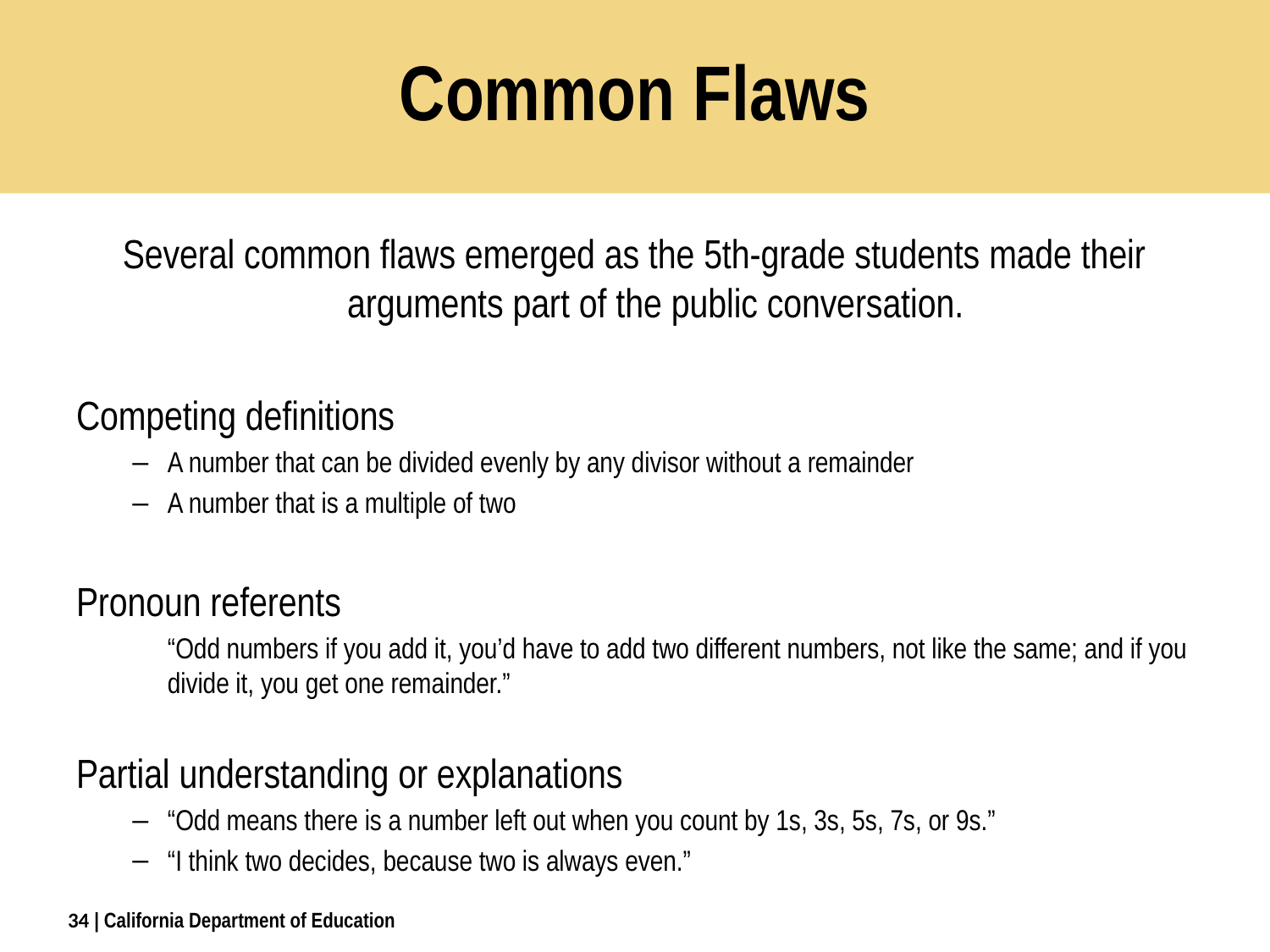

# Common Flaws
Several common flaws emerged as the 5th-grade students made their arguments part of the public conversation.

Competing definitions
A number that can be divided evenly by any divisor without a remainder
A number that is a multiple of two

Pronoun referents
	“Odd numbers if you add it, you’d have to add two different numbers, not like the same; and if you divide it, you get one remainder.”

Partial understanding or explanations
“Odd means there is a number left out when you count by 1s, 3s, 5s, 7s, or 9s.”
“I think two decides, because two is always even.”
34
| California Department of Education